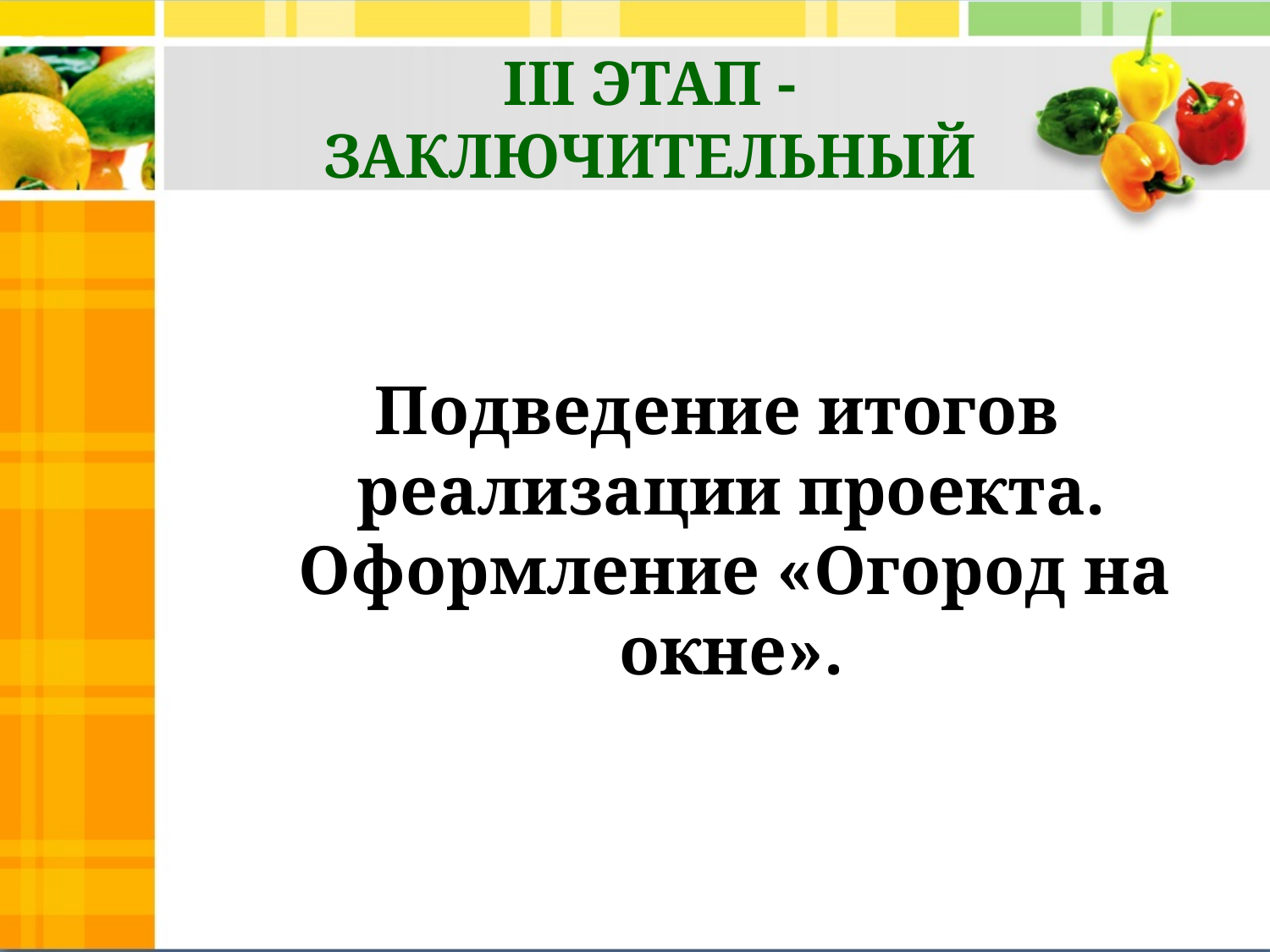

# III ЭТАП -ЗАКЛЮЧИТЕЛЬНЫЙ

Подведение итогов реализации проекта.
  Оформление «Огород на окне».